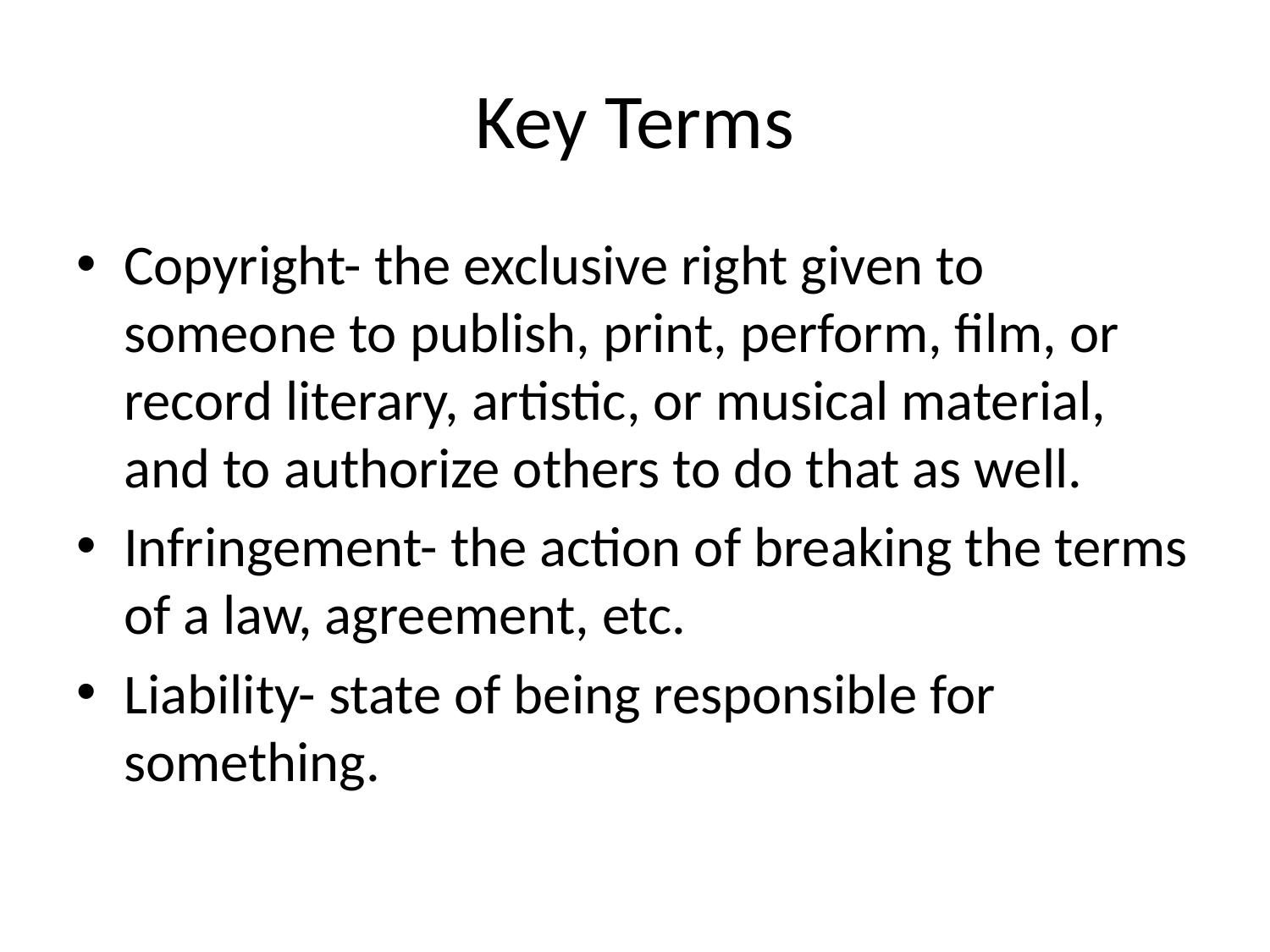

# Key Terms
Copyright- the exclusive right given to someone to publish, print, perform, film, or record literary, artistic, or musical material, and to authorize others to do that as well.
Infringement- the action of breaking the terms of a law, agreement, etc.
Liability- state of being responsible for something.